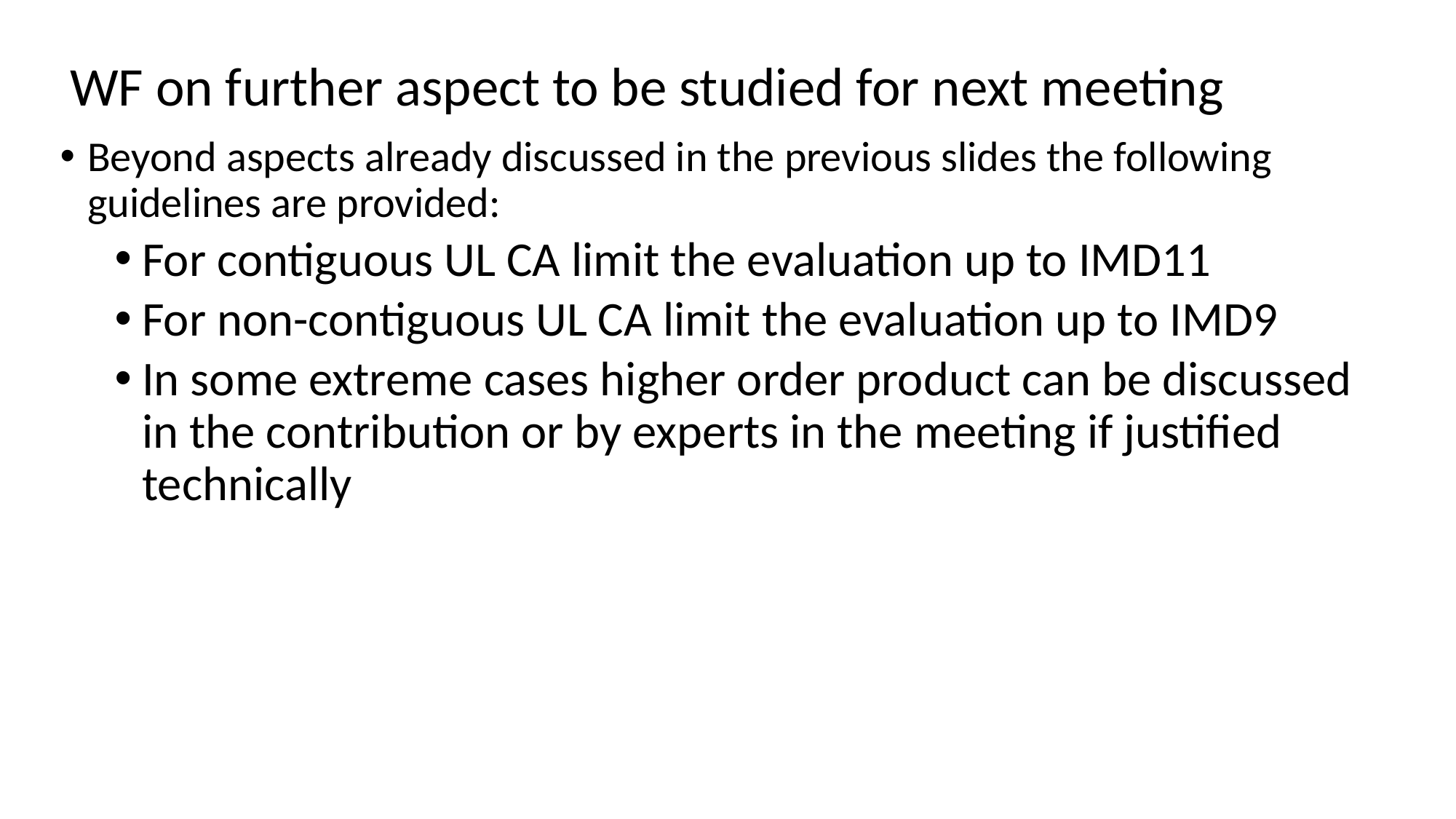

# WF on further aspect to be studied for next meeting
Beyond aspects already discussed in the previous slides the following guidelines are provided:
For contiguous UL CA limit the evaluation up to IMD11
For non-contiguous UL CA limit the evaluation up to IMD9
In some extreme cases higher order product can be discussed in the contribution or by experts in the meeting if justified technically